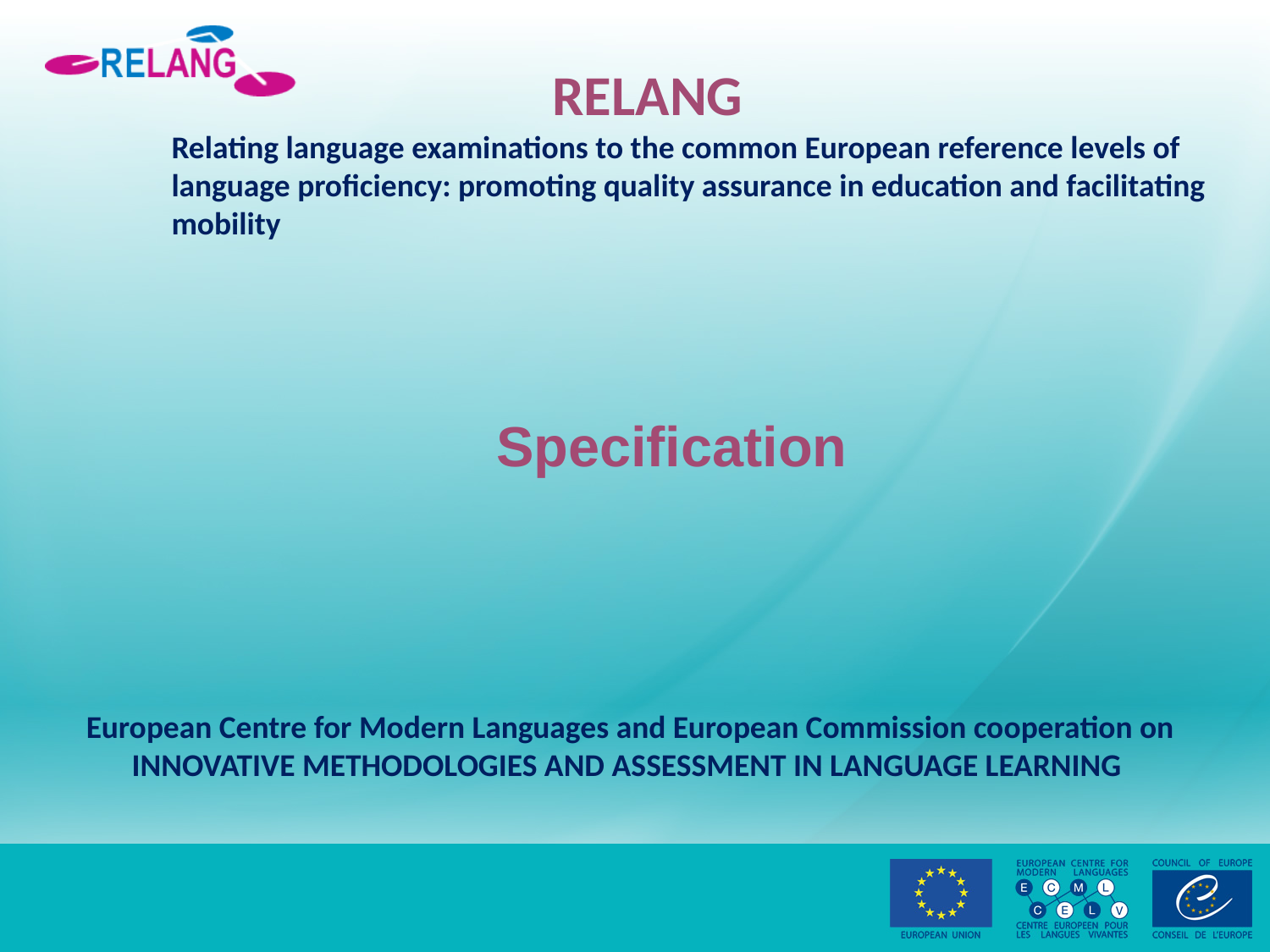

# RELANG Relating language examinations to the common European reference levels of language proficiency: promoting quality assurance in education and facilitating mobility

				Specification

European Centre for Modern Languages and European Commission cooperation on INNOVATIVE METHODOLOGIES AND ASSESSMENT IN LANGUAGE LEARNING